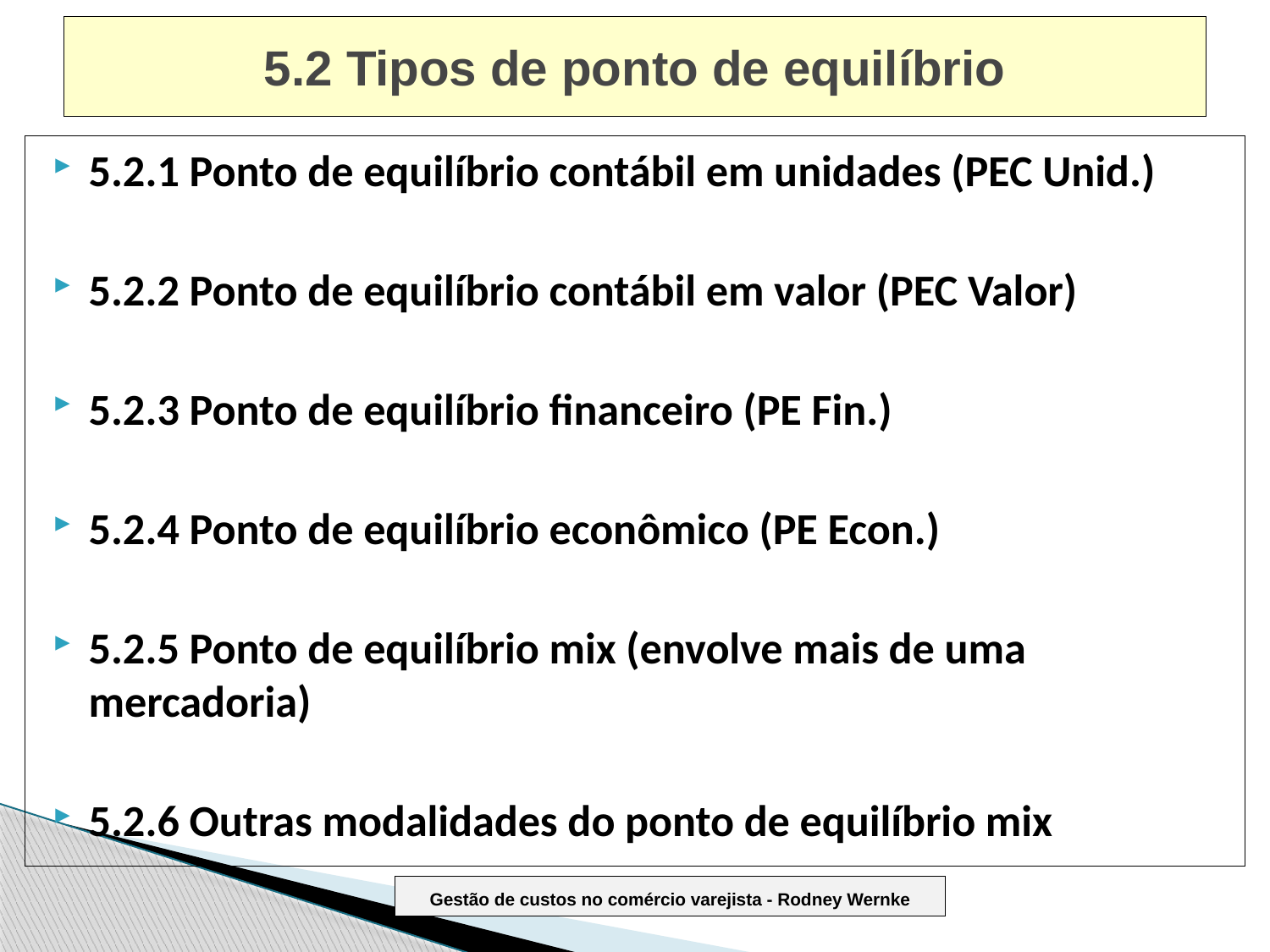

# 5.2 Tipos de ponto de equilíbrio
5.2.1 Ponto de equilíbrio contábil em unidades (PEC Unid.)

5.2.2 Ponto de equilíbrio contábil em valor (PEC Valor)

5.2.3 Ponto de equilíbrio financeiro (PE Fin.)

5.2.4 Ponto de equilíbrio econômico (PE Econ.)

5.2.5 Ponto de equilíbrio mix (envolve mais de uma mercadoria)

5.2.6 Outras modalidades do ponto de equilíbrio mix
Gestão de custos no comércio varejista - Rodney Wernke